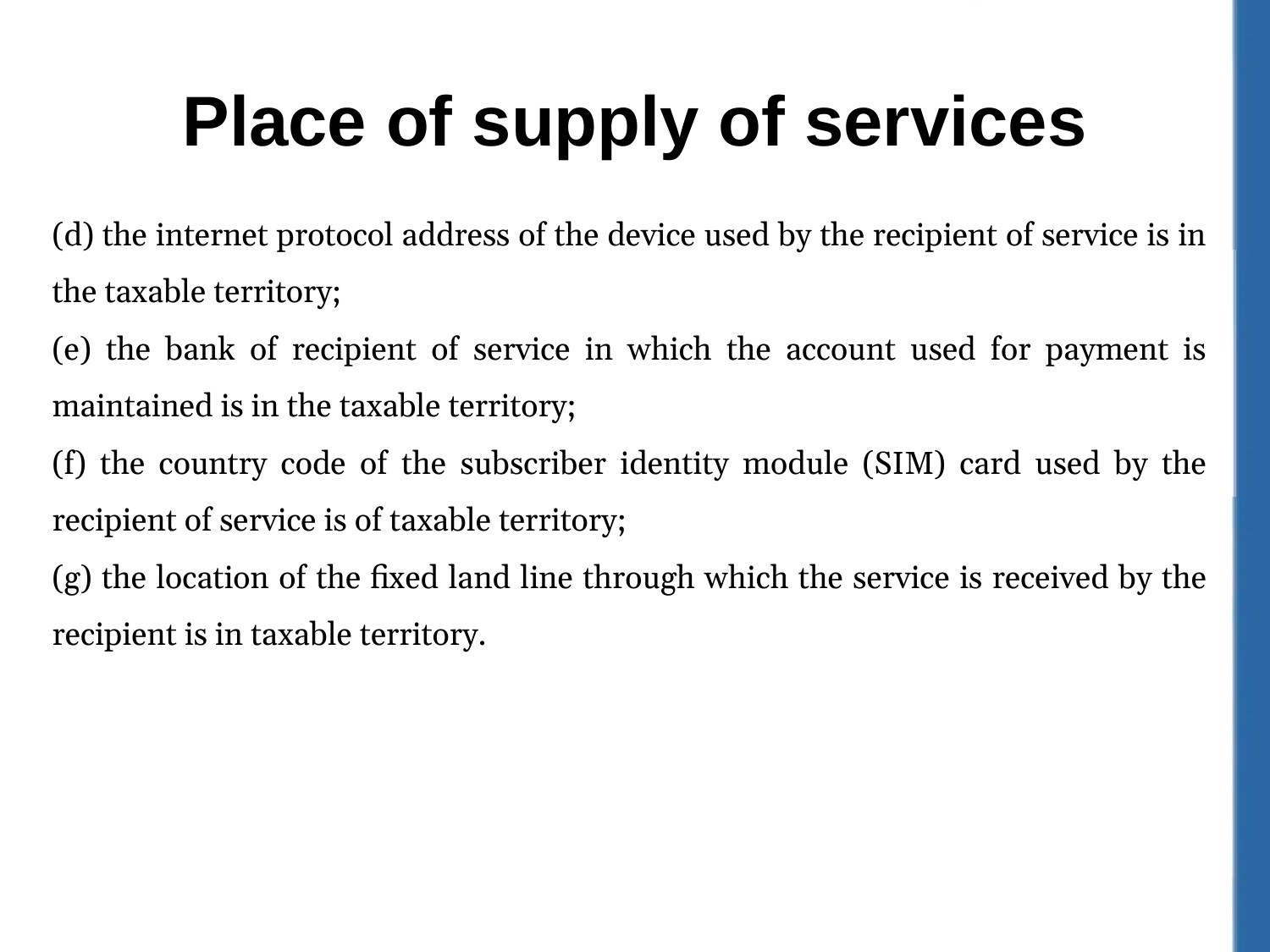

# Place of supply of services
(d) the internet protocol address of the device used by the recipient of service is in the taxable territory;
(e) the bank of recipient of service in which the account used for payment is maintained is in the taxable territory;
(f) the country code of the subscriber identity module (SIM) card used by the recipient of service is of taxable territory;
(g) the location of the fixed land line through which the service is received by the recipient is in taxable territory.